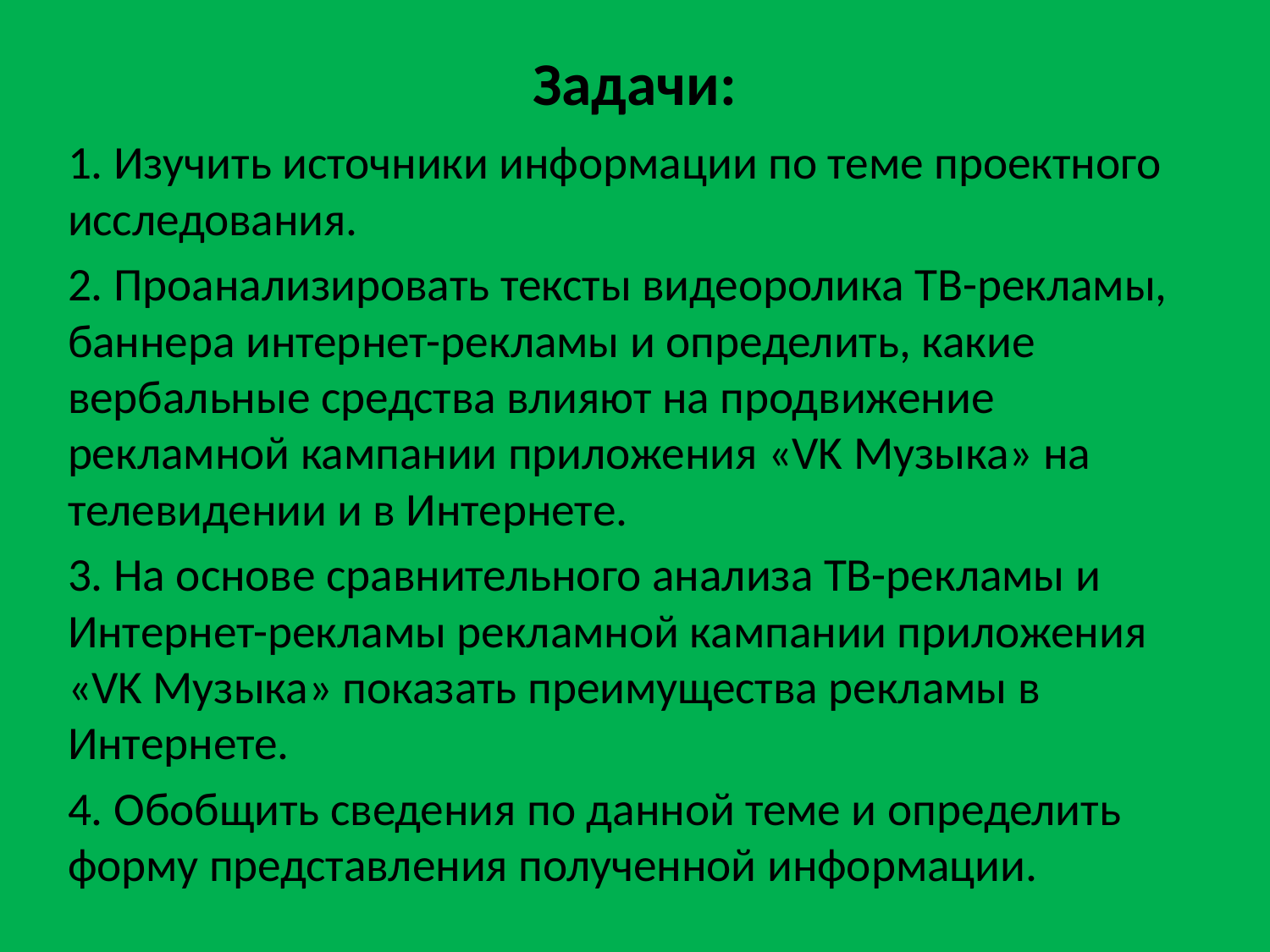

# Задачи:
1. Изучить источники информации по теме проектного исследования.
2. Проанализировать тексты видеоролика ТВ-рекламы, баннера интернет-рекламы и определить, какие вербальные средства влияют на продвижение рекламной кампании приложения «VK Музыка» на телевидении и в Интернете.
3. На основе сравнительного анализа ТВ-рекламы и Интернет-рекламы рекламной кампании приложения  «VK Музыка» показать преимущества рекламы в Интернете.
4. Обобщить сведения по данной теме и определить форму представления полученной информации.